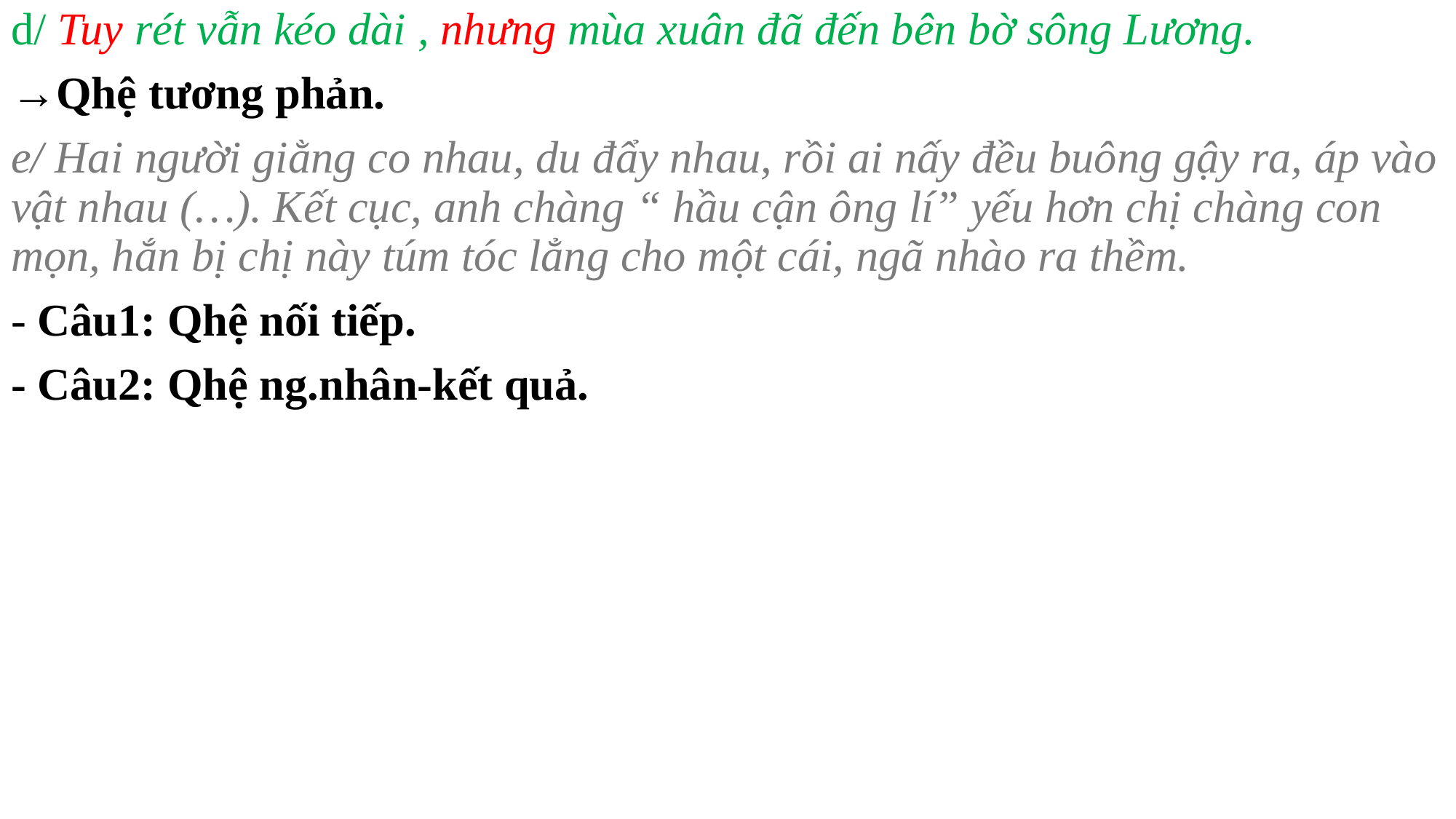

d/ Tuy rét vẫn kéo dài , nhưng mùa xuân đã đến bên bờ sông Lương.
→Qhệ tương phản.
e/ Hai người giằng co nhau, du đẩy nhau, rồi ai nấy đều buông gậy ra, áp vào vật nhau (…). Kết cục, anh chàng “ hầu cận ông lí” yếu hơn chị chàng con mọn, hắn bị chị này túm tóc lẳng cho một cái, ngã nhào ra thềm.
- Câu1: Qhệ nối tiếp.
- Câu2: Qhệ ng.nhân-kết quả.